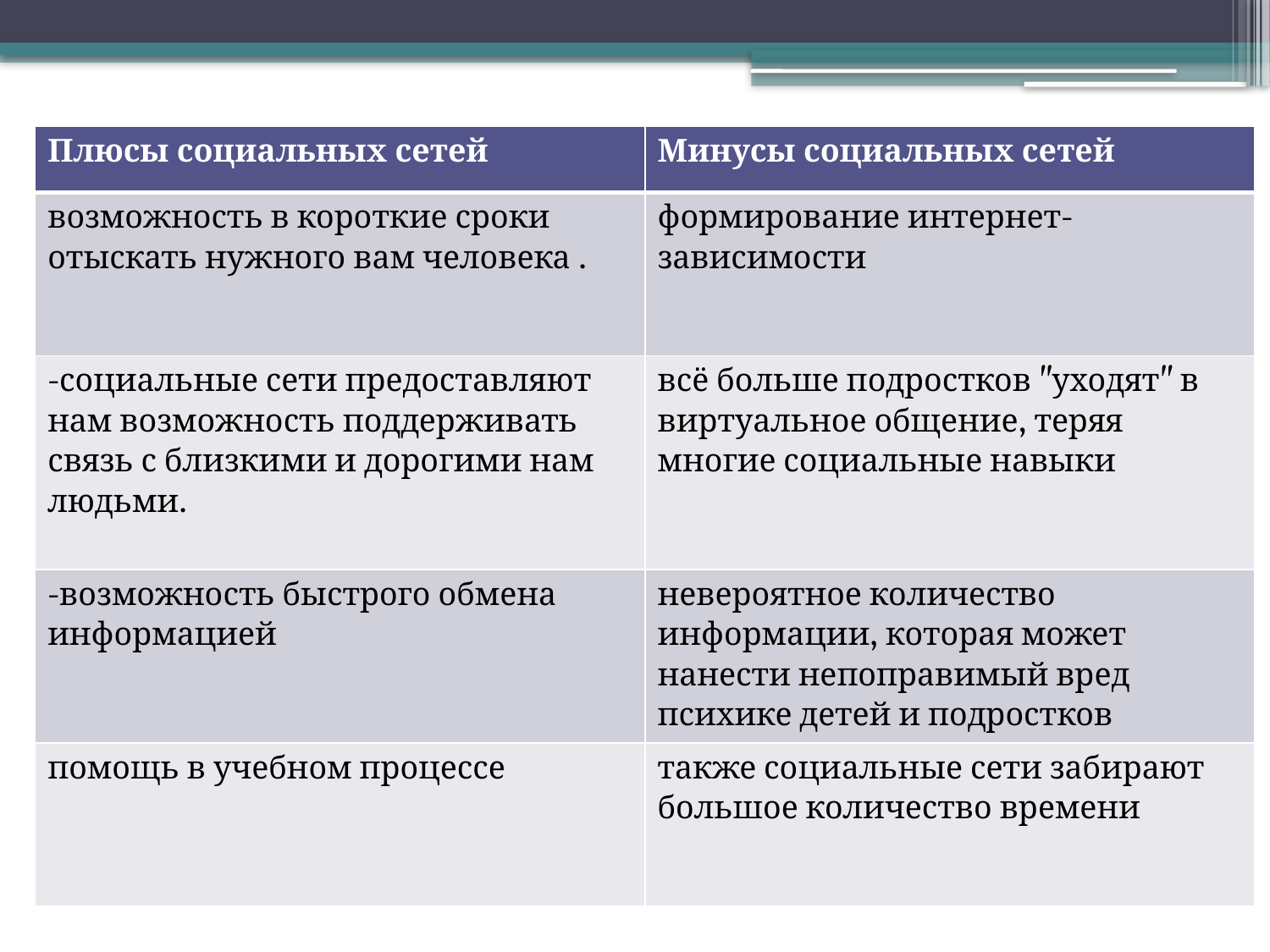

#
| Плюсы социальных сетей | Минусы социальных сетей |
| --- | --- |
| возможность в короткие сроки отыскать нужного вам человека . | формирование интернет-зависимости |
| -социальные сети предоставляют нам возможность поддерживать связь с близкими и дорогими нам людьми. | всё больше подростков "уходят" в виртуальное общение, теряя многие социальные навыки |
| -возможность быстрого обмена информацией | невероятное количество информации, которая может нанести непоправимый вред психике детей и подростков |
| помощь в учебном процессе | также социальные сети забирают большое количество времени |